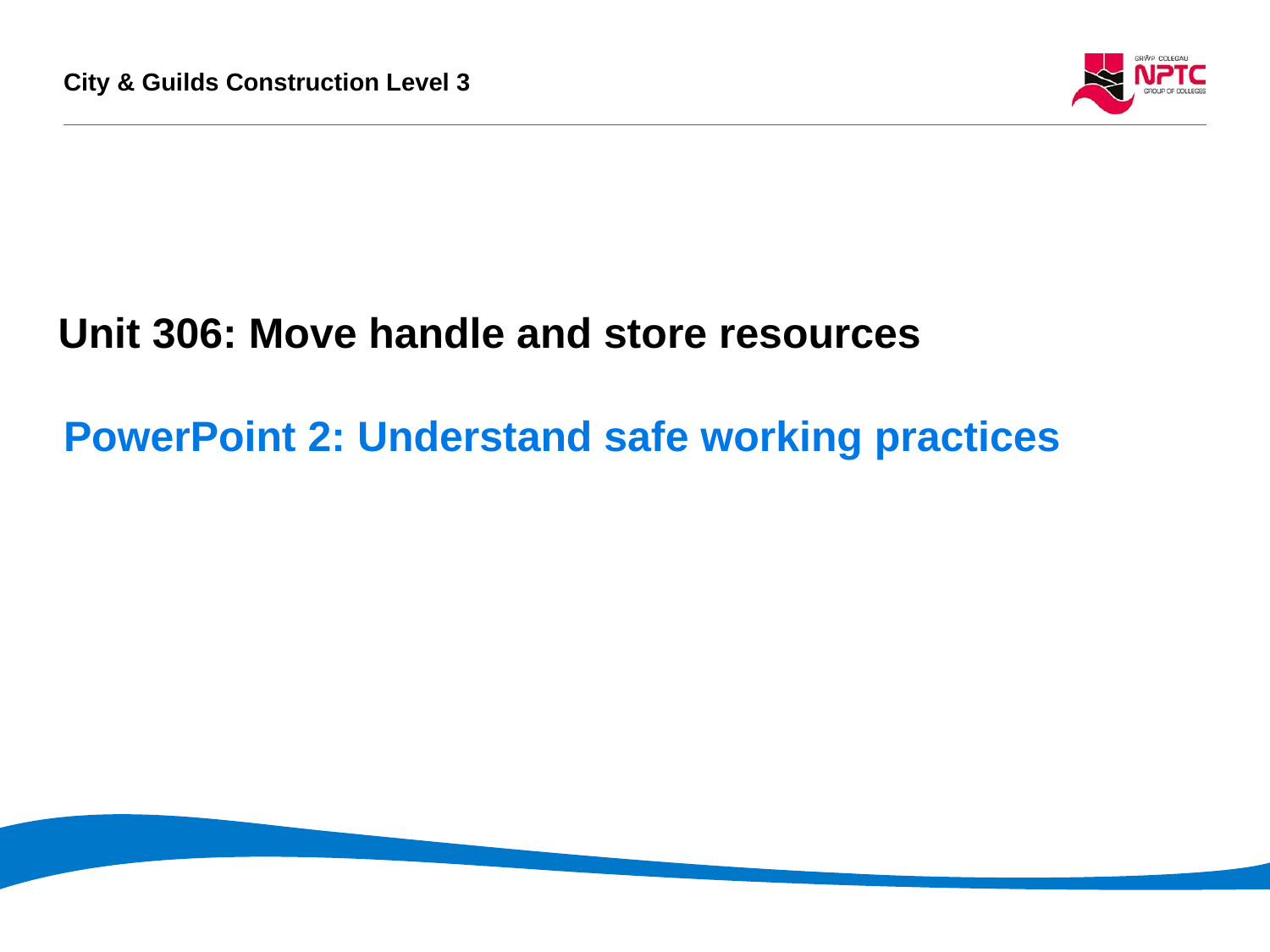

PowerPoint presentation 1.1
Unit 306: Move handle and store resources
Unit 101: Introduction to the Built Environment
# PowerPoint 2: Understand safe working practices